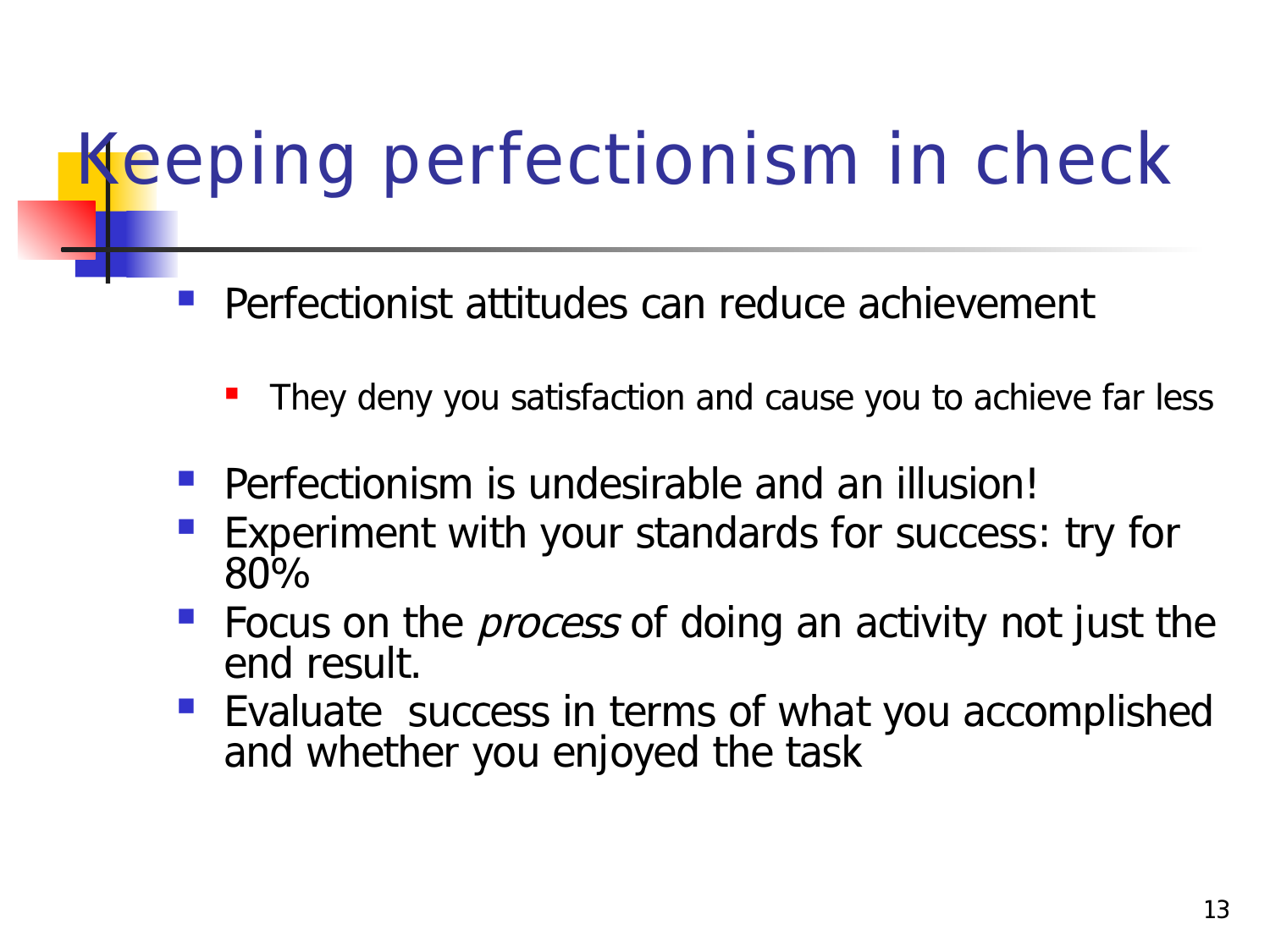

# Keeping perfectionism in check
Perfectionist attitudes can reduce achievement

They deny you satisfaction and cause you to achieve far less

Perfectionism is undesirable and an illusion!
Experiment with your standards for success: try for 80%
Focus on the process of doing an activity not just the end result.
Evaluate  success in terms of what you accomplished and whether you enjoyed the task
13